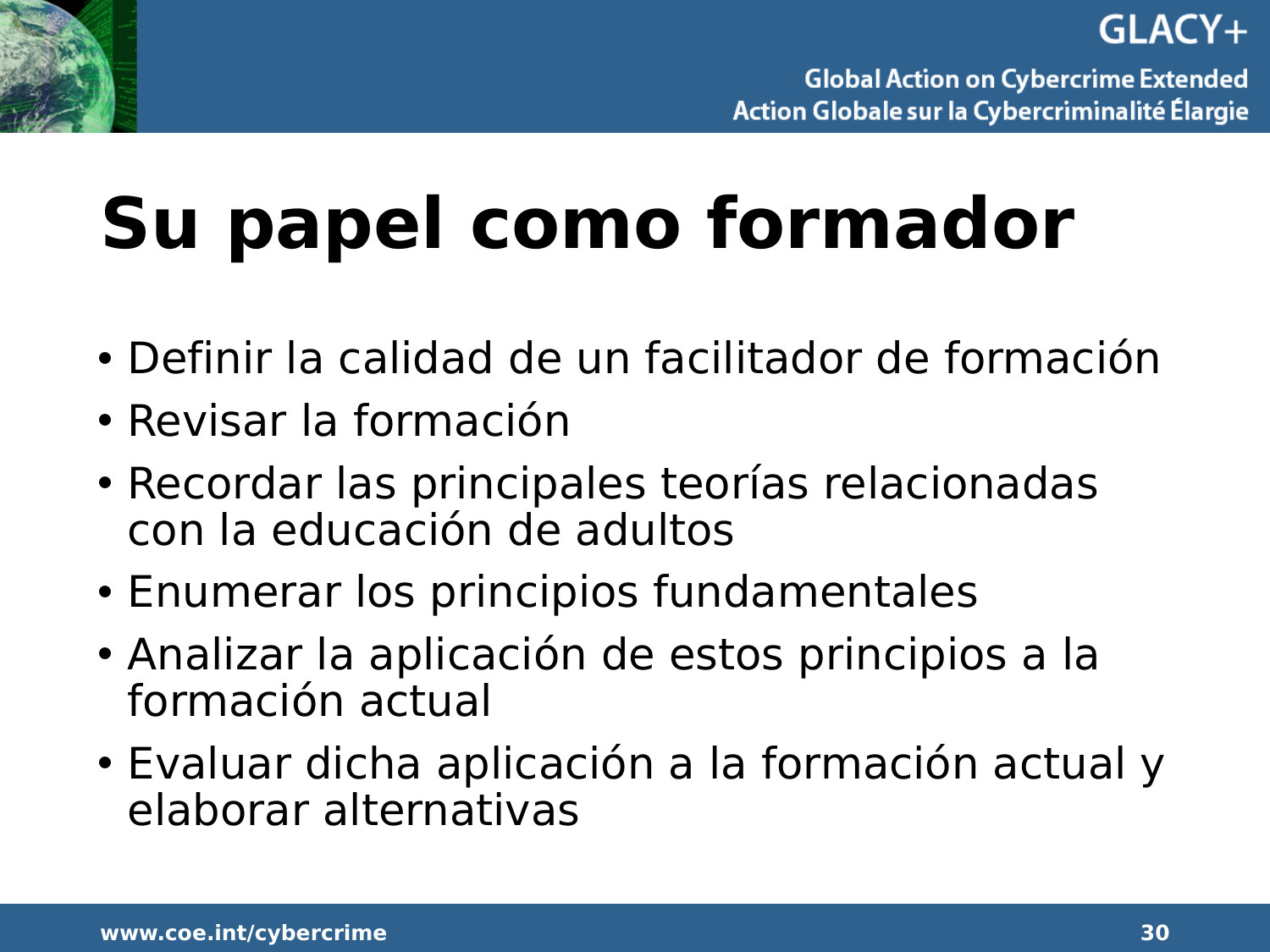

# Su papel como formador
Definir la calidad de un facilitador de formación
Revisar la formación
Recordar las principales teorías relacionadas con la educación de adultos
Enumerar los principios fundamentales
Analizar la aplicación de estos principios a la formación actual
Evaluar dicha aplicación a la formación actual y elaborar alternativas
www.coe.int/cybercrime
30